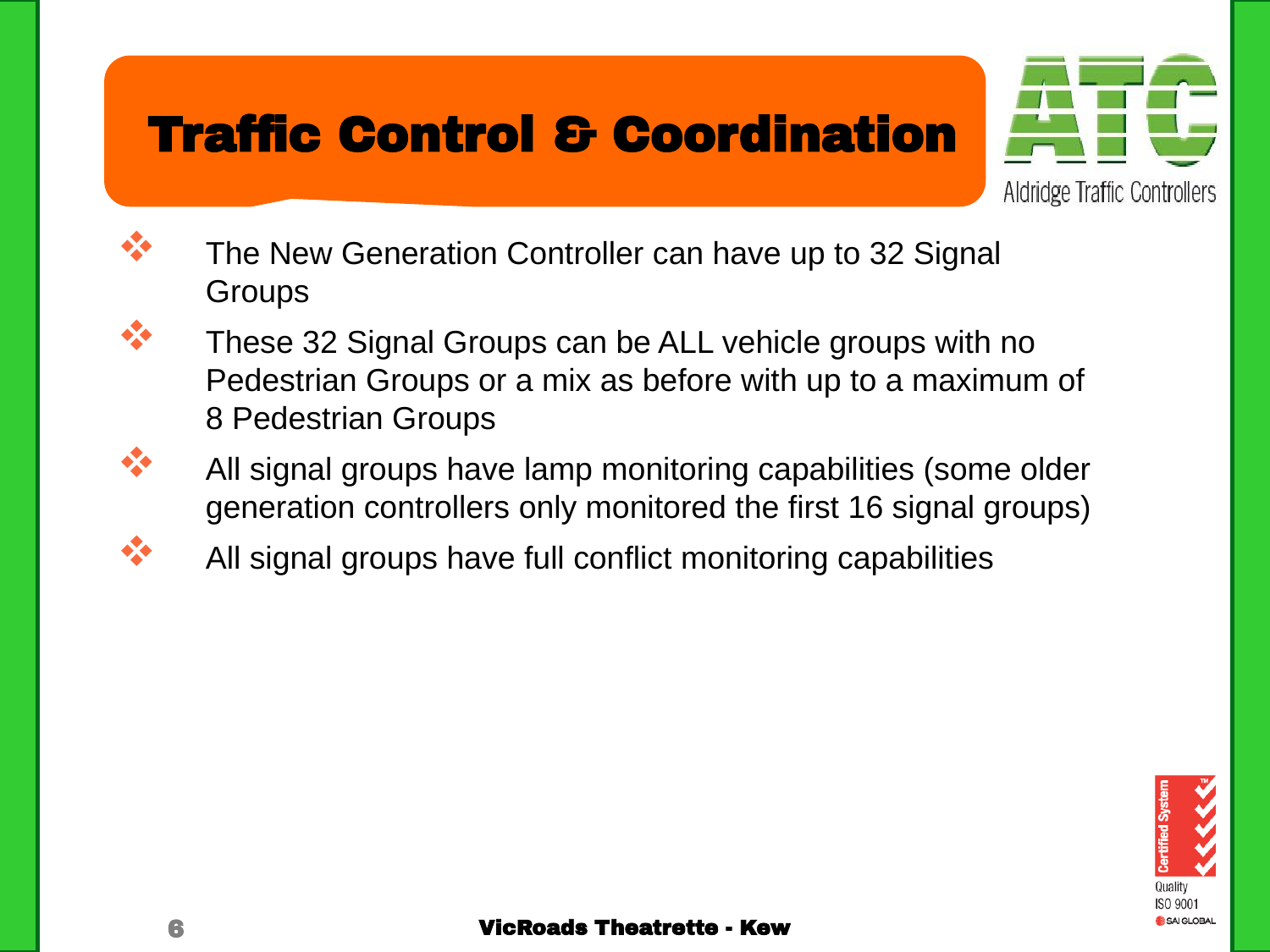

# Traffic Control & Coordination
The New Generation Controller can have up to 32 Signal Groups
These 32 Signal Groups can be ALL vehicle groups with no Pedestrian Groups or a mix as before with up to a maximum of 8 Pedestrian Groups
All signal groups have lamp monitoring capabilities (some older generation controllers only monitored the first 16 signal groups)
All signal groups have full conflict monitoring capabilities

VicRoads Theatrette - Kew
6